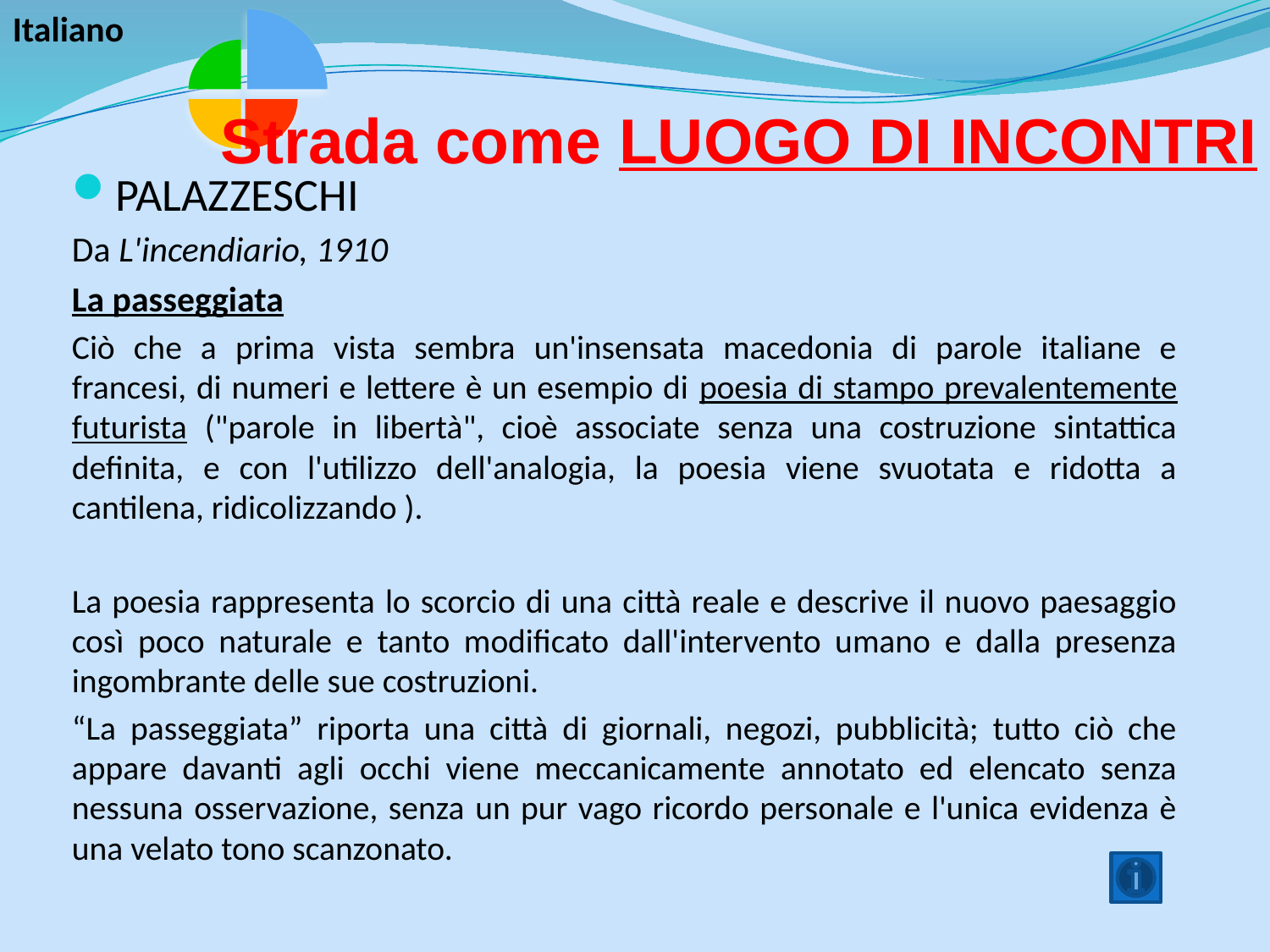

Italiano

Strada come LUOGO DI INCONTRI

PALAZZESCHI
Da L'incendiario, 1910
La passeggiata
Ciò che a prima vista sembra un'insensata macedonia di parole italiane e francesi, di numeri e lettere è un esempio di poesia di stampo prevalentemente futurista ("parole in libertà", cioè associate senza una costruzione sintattica definita, e con l'utilizzo dell'analogia, la poesia viene svuotata e ridotta a cantilena, ridicolizzando ).

La poesia rappresenta lo scorcio di una città reale e descrive il nuovo paesaggio così poco naturale e tanto modificato dall'intervento umano e dalla presenza ingombrante delle sue costruzioni.
“La passeggiata” riporta una città di giornali, negozi, pubblicità; tutto ciò che appare davanti agli occhi viene meccanicamente annotato ed elencato senza nessuna osservazione, senza un pur vago ricordo personale e l'unica evidenza è una velato tono scanzonato.